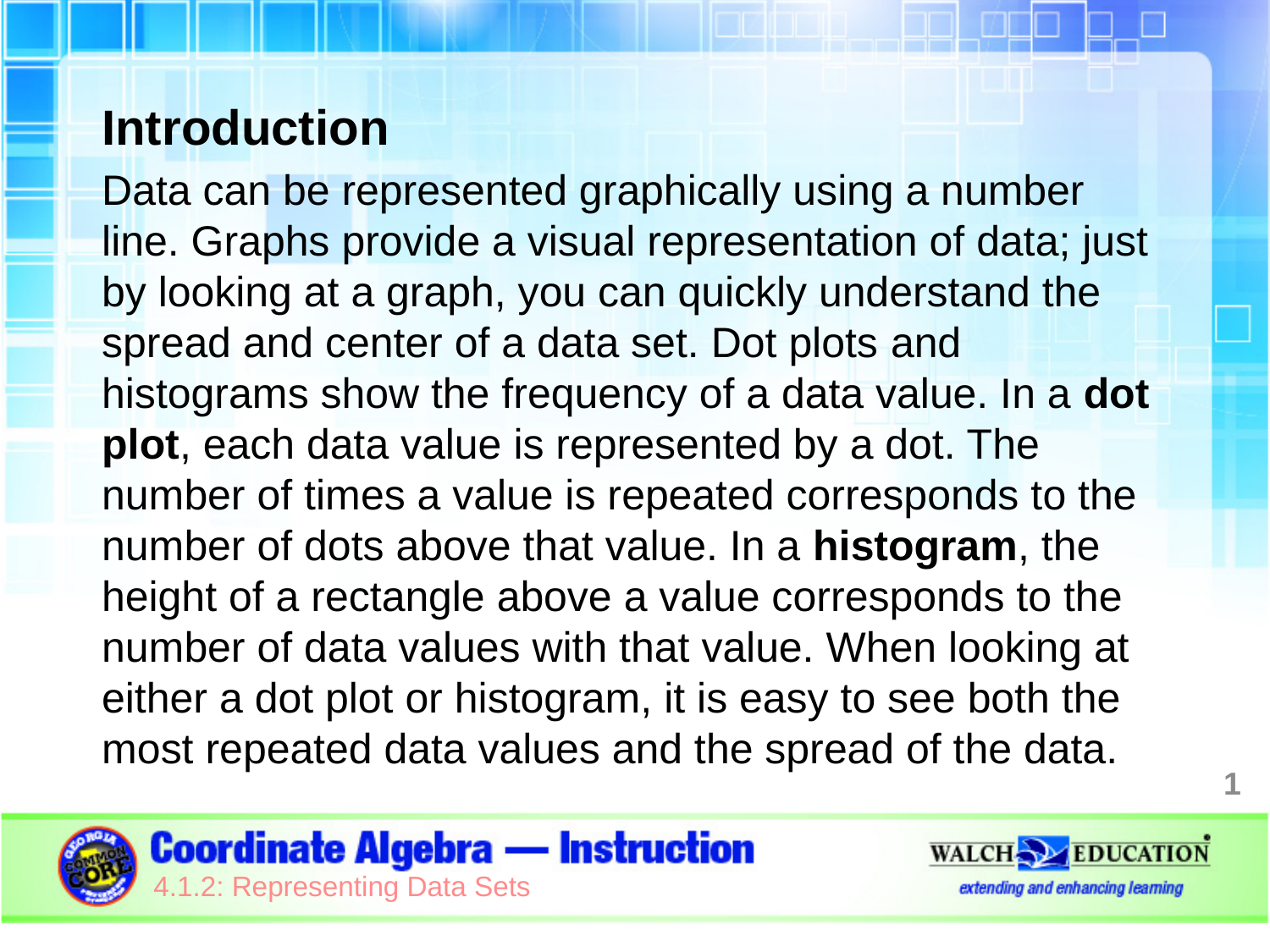

Introduction
Data can be represented graphically using a number line. Graphs provide a visual representation of data; just by looking at a graph, you can quickly understand the spread and center of a data set. Dot plots and histograms show the frequency of a data value. In a dot plot, each data value is represented by a dot. The number of times a value is repeated corresponds to the number of dots above that value. In a histogram, the height of a rectangle above a value corresponds to the number of data values with that value. When looking at either a dot plot or histogram, it is easy to see both the most repeated data values and the spread of the data.
1
4.1.2: Representing Data Sets